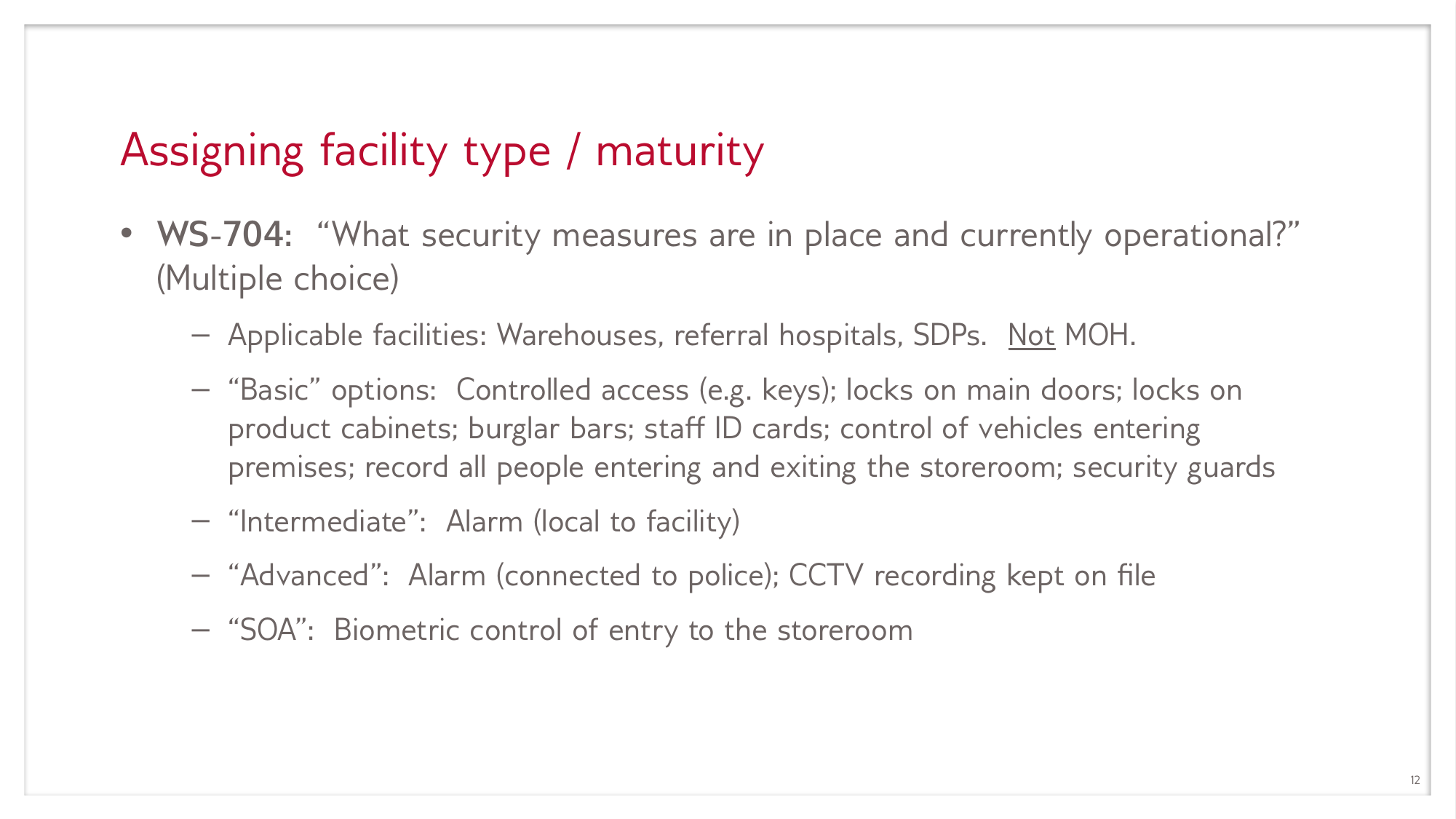

# Assigning facility type / maturity
WS-704:  “What security measures are in place and currently operational?” (Multiple choice)
Applicable facilities: Warehouses, referral hospitals, SDPs.  Not MOH.
“Basic” options:  Controlled access (e.g. keys); locks on main doors; locks on product cabinets; burglar bars; staff ID cards; control of vehicles entering premises; record all people entering and exiting the storeroom; security guards
“Intermediate”:  Alarm (local to facility)
“Advanced”:  Alarm (connected to police); CCTV recording kept on file
“SOA”:  Biometric control of entry to the storeroom

12